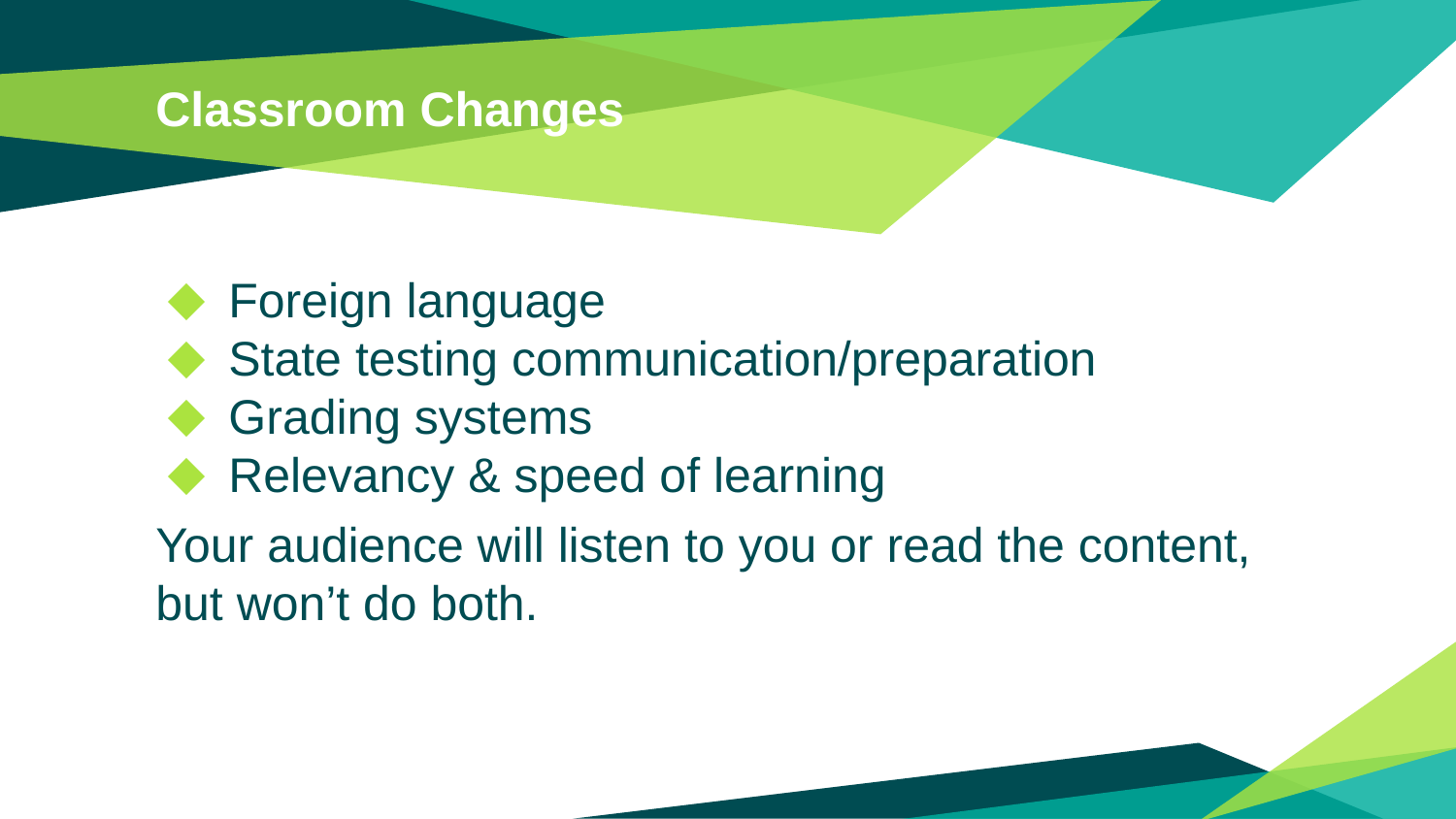

# Classroom Changes
Foreign language
State testing communication/preparation
Grading systems
Relevancy & speed of learning
Your audience will listen to you or read the content, but won’t do both.